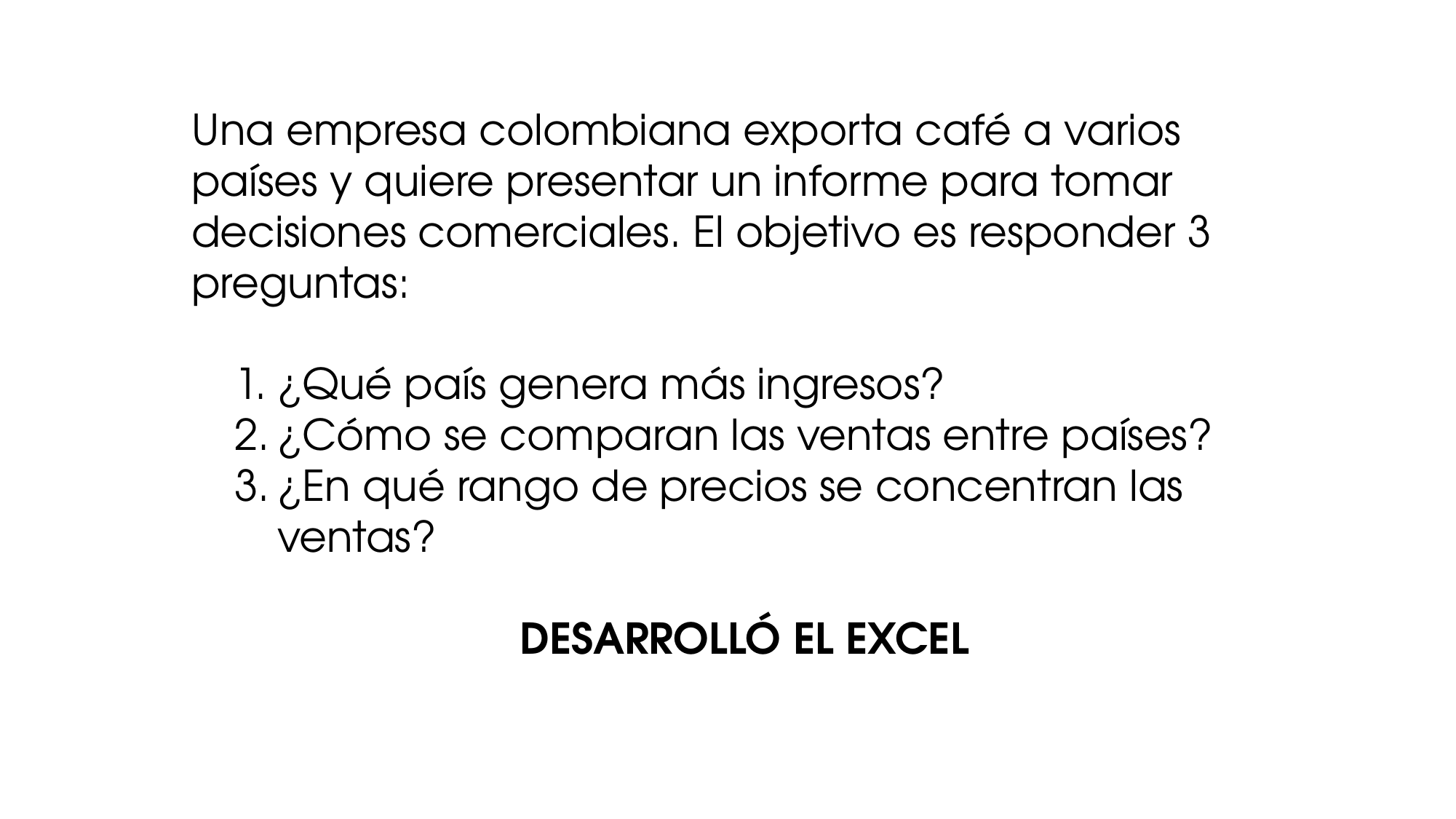

Una empresa colombiana exporta café a varios países y quiere presentar un informe para tomar decisiones comerciales. El objetivo es responder 3 preguntas:

¿Qué país genera más ingresos?
¿Cómo se comparan las ventas entre países?
¿En qué rango de precios se concentran las ventas?

DESARROLLÓ EL EXCEL